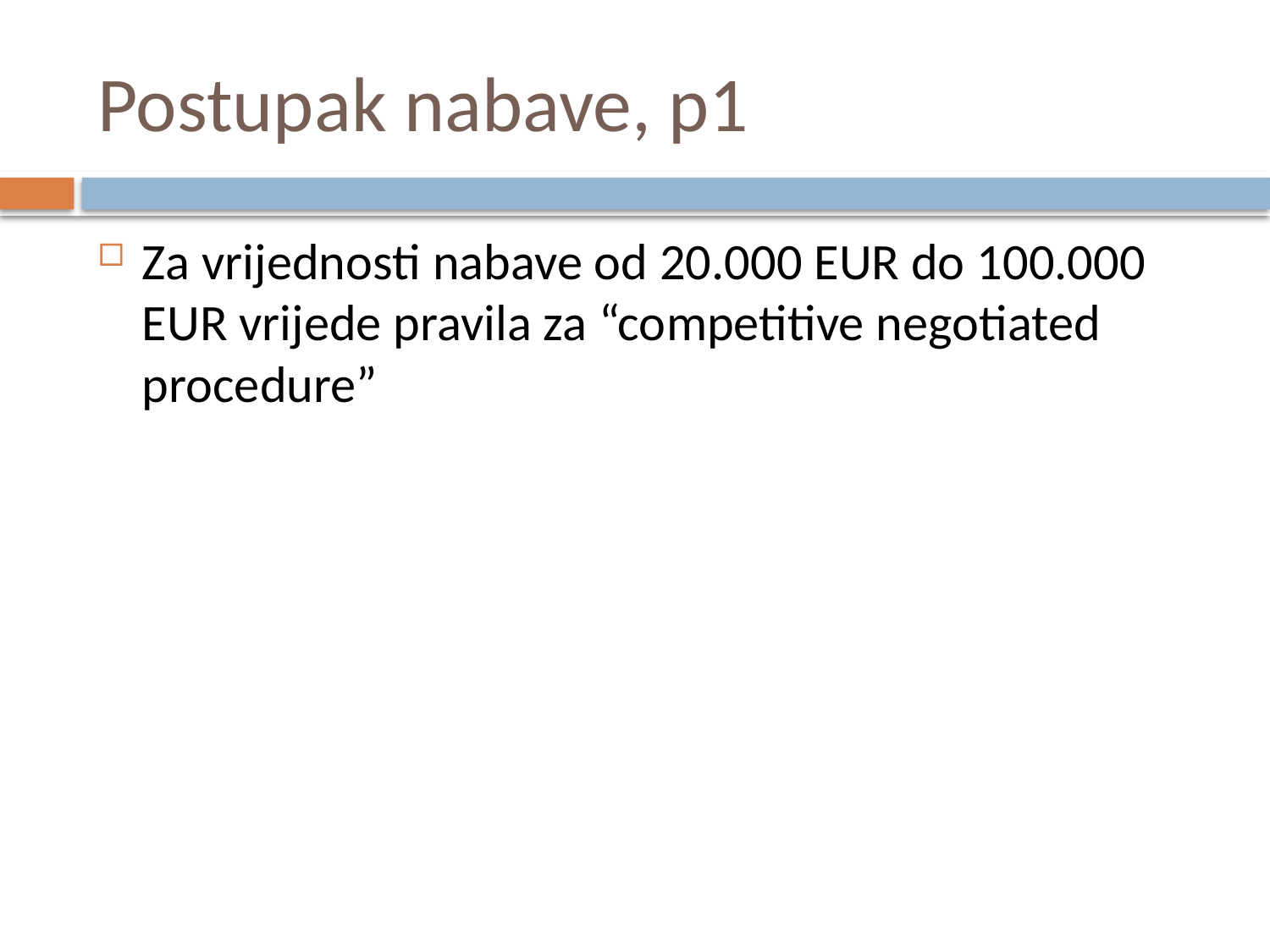

# Postupak nabave, p1
Za vrijednosti nabave od 20.000 EUR do 100.000 EUR vrijede pravila za “competitive negotiated procedure”